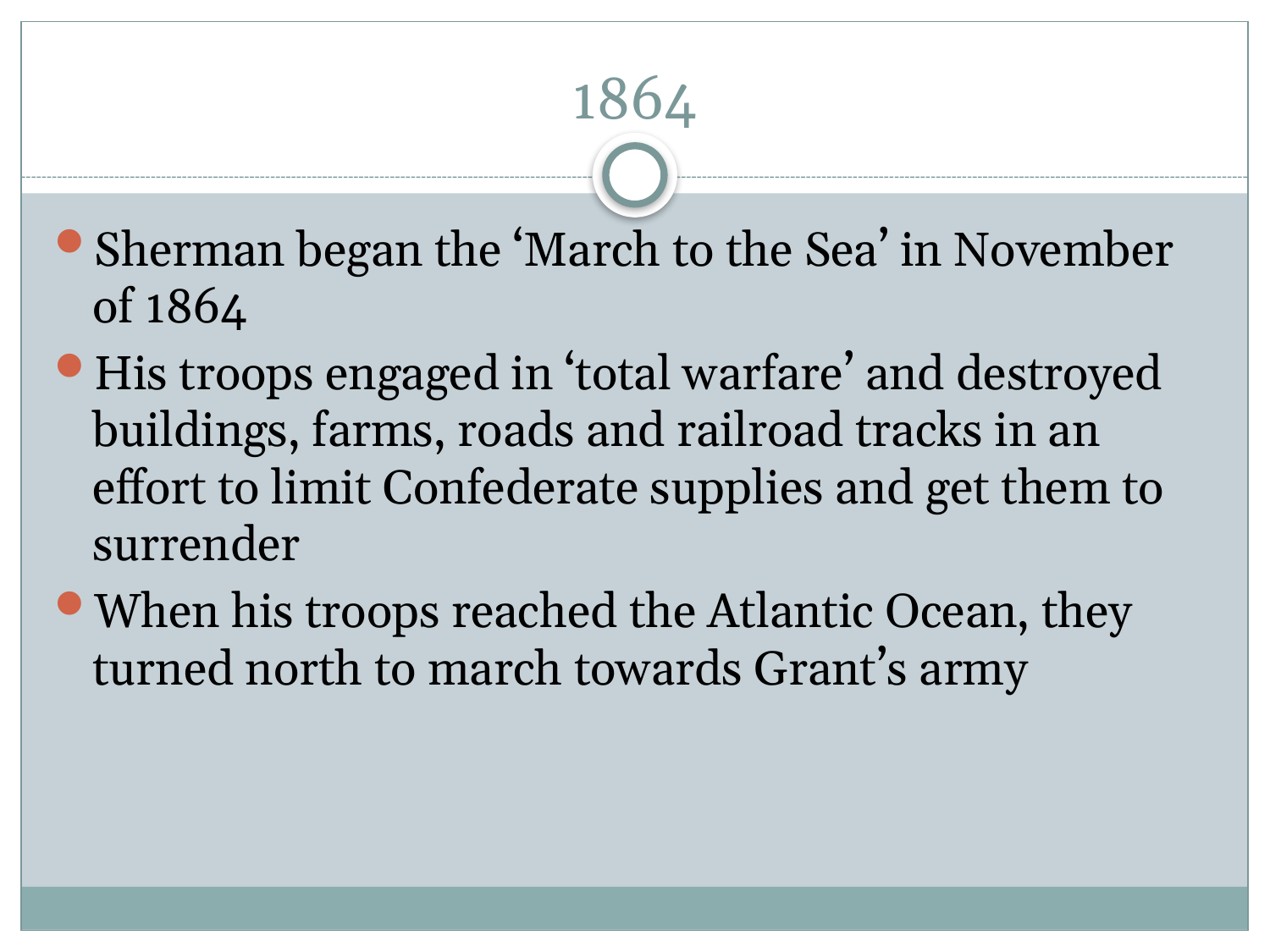

# 1864
Sherman began the ‘March to the Sea’ in November of 1864
His troops engaged in ‘total warfare’ and destroyed buildings, farms, roads and railroad tracks in an effort to limit Confederate supplies and get them to surrender
When his troops reached the Atlantic Ocean, they turned north to march towards Grant’s army